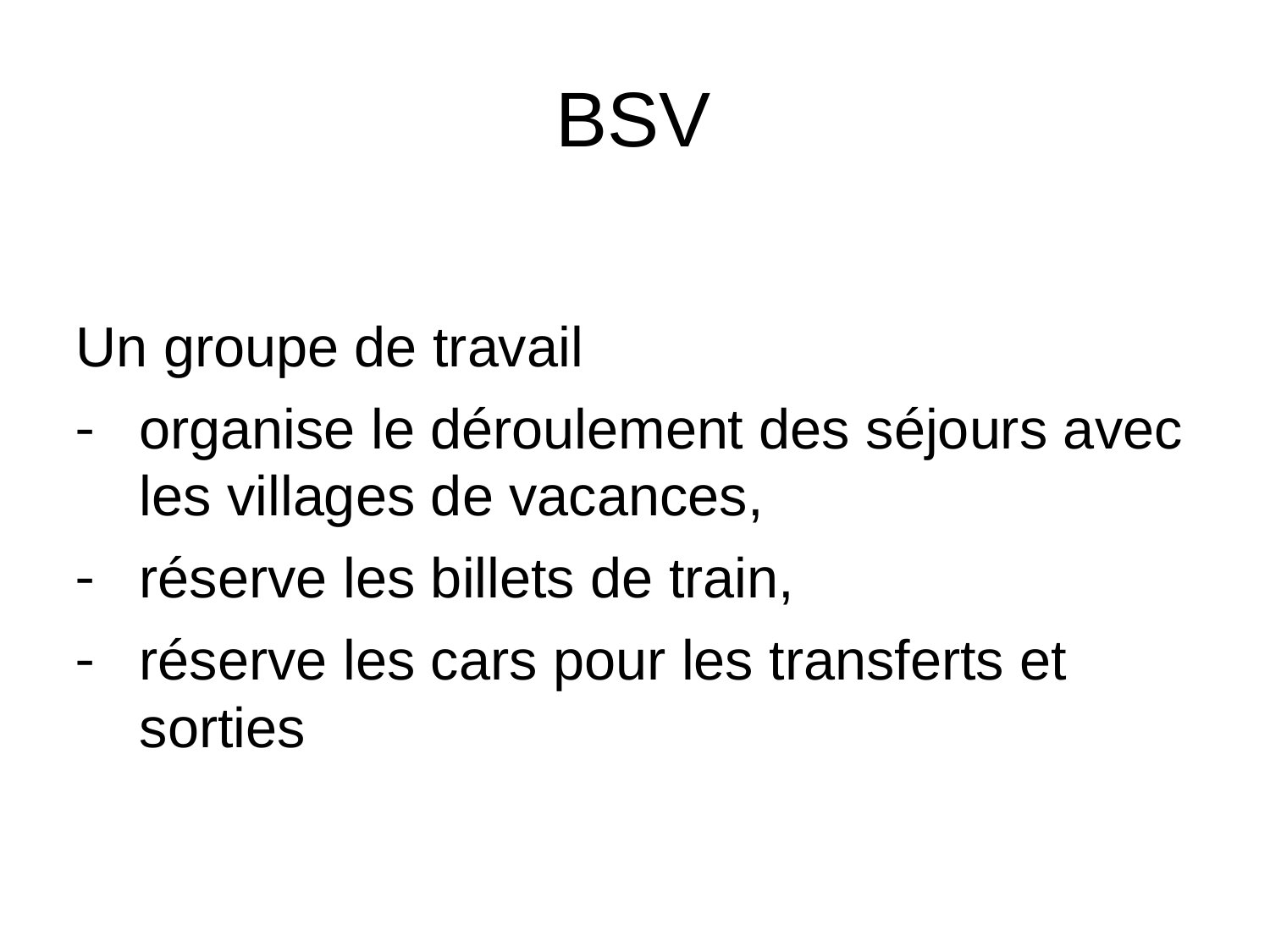

# BSV

Un groupe de travail
organise le déroulement des séjours avec les villages de vacances,
réserve les billets de train,
réserve les cars pour les transferts et sorties